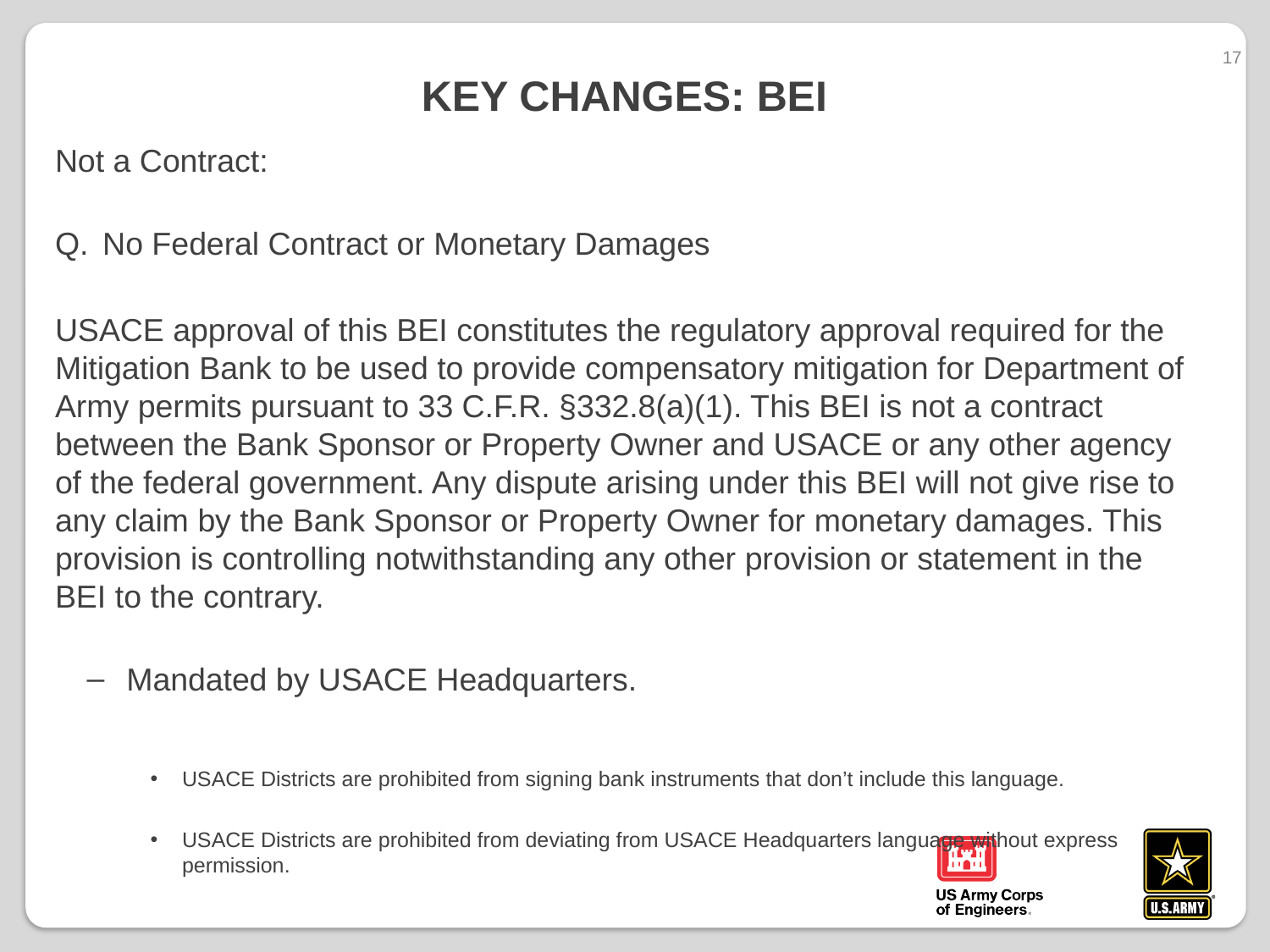

17
# Key Changes: BEI
Not a Contract:

No Federal Contract or Monetary Damages

USACE approval of this BEI constitutes the regulatory approval required for the Mitigation Bank to be used to provide compensatory mitigation for Department of Army permits pursuant to 33 C.F.R. §332.8(a)(1). This BEI is not a contract between the Bank Sponsor or Property Owner and USACE or any other agency of the federal government. Any dispute arising under this BEI will not give rise to any claim by the Bank Sponsor or Property Owner for monetary damages. This provision is controlling notwithstanding any other provision or statement in the BEI to the contrary.

Mandated by USACE Headquarters.

USACE Districts are prohibited from signing bank instruments that don’t include this language.

USACE Districts are prohibited from deviating from USACE Headquarters language without express permission.